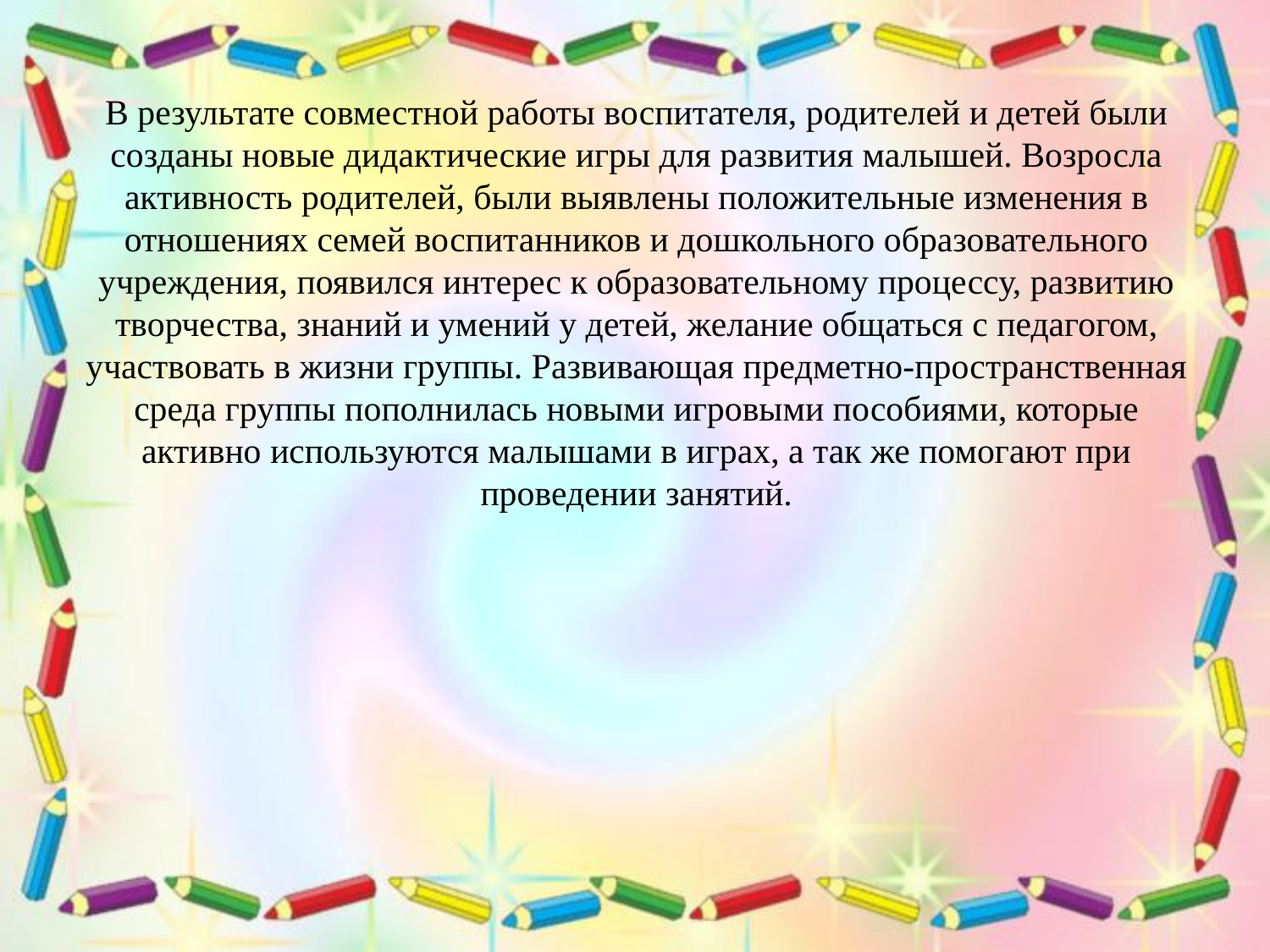

# В результате совместной работы воспитателя, родителей и детей были созданы новые дидактические игры для развития малышей. Возросла активность родителей, были выявлены положительные изменения в отношениях семей воспитанников и дошкольного образовательного учреждения, появился интерес к образовательному процессу, развитию творчества, знаний и умений у детей, желание общаться с педагогом, участвовать в жизни группы. Развивающая предметно-пространственная среда группы пополнилась новыми игровыми пособиями, которые активно используются малышами в играх, а так же помогают при проведении занятий.